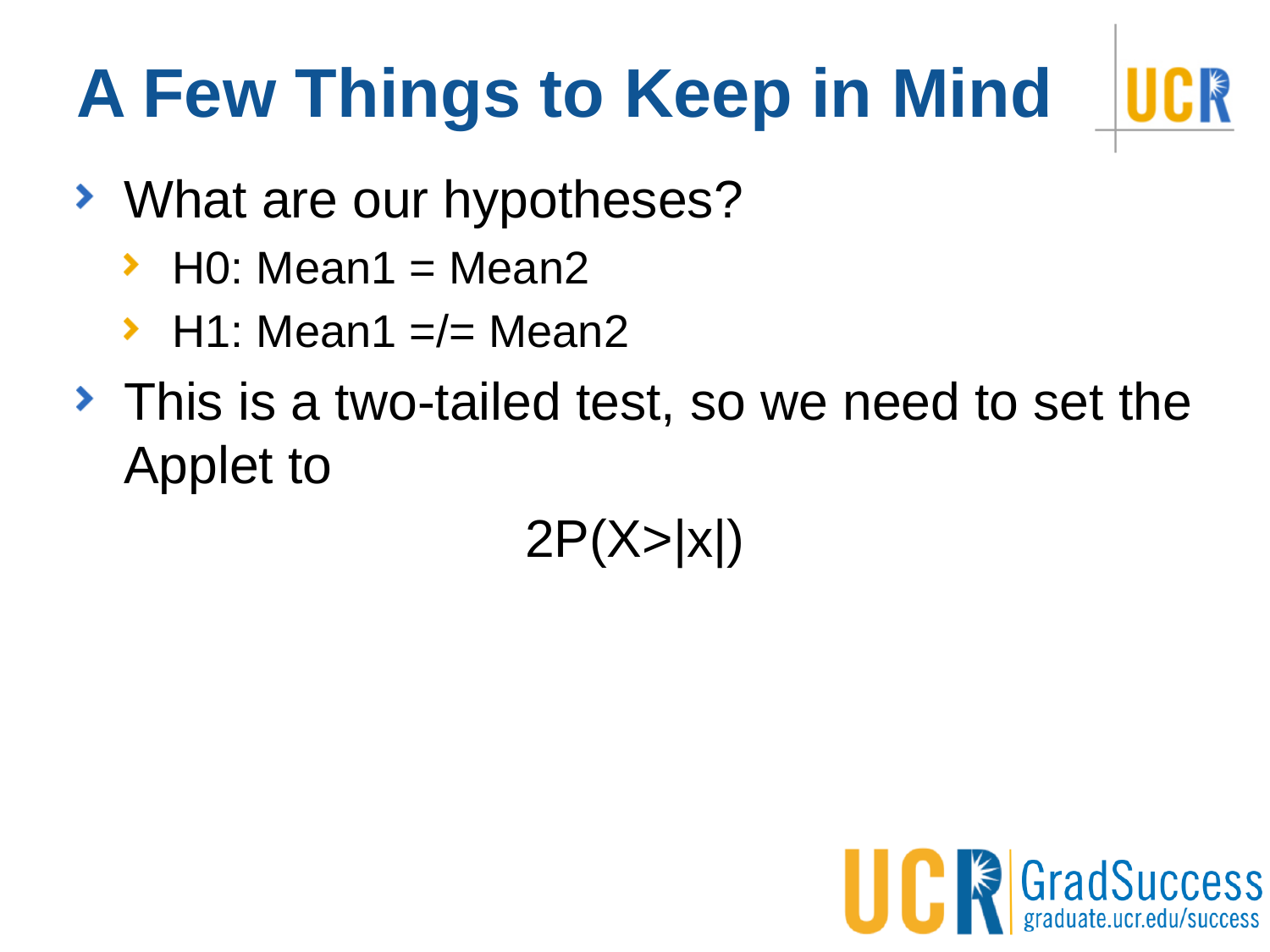

# A Few Things to Keep in Mind
What are our hypotheses?
H0: Mean1 = Mean2
H1: Mean1 =/= Mean2
This is a two-tailed test, so we need to set the Applet to
2P(X>|x|)